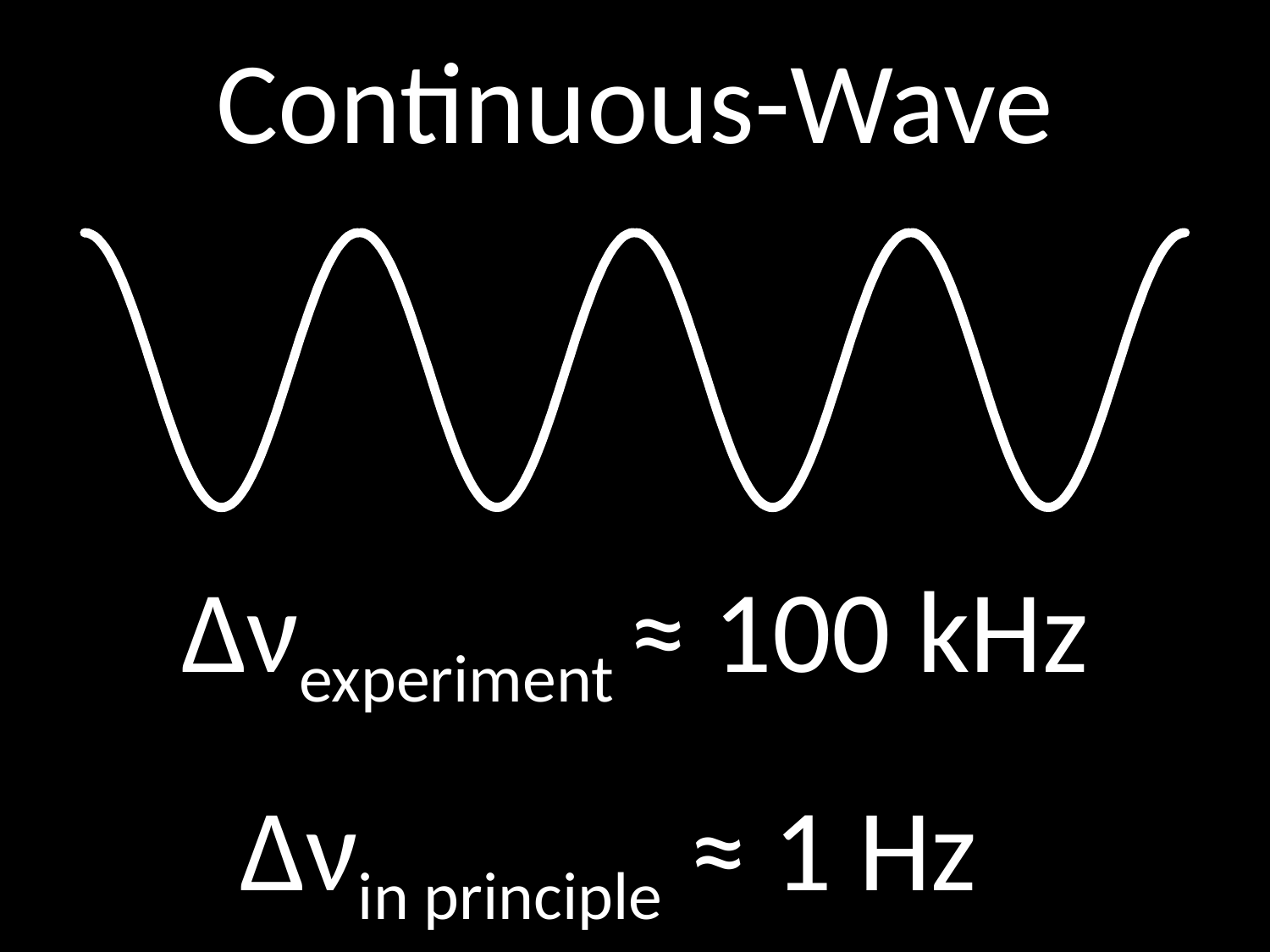

Continuous-Wave

Δνexperiment ≈ 100 kHz

Δνin principle ≈ 1 Hz